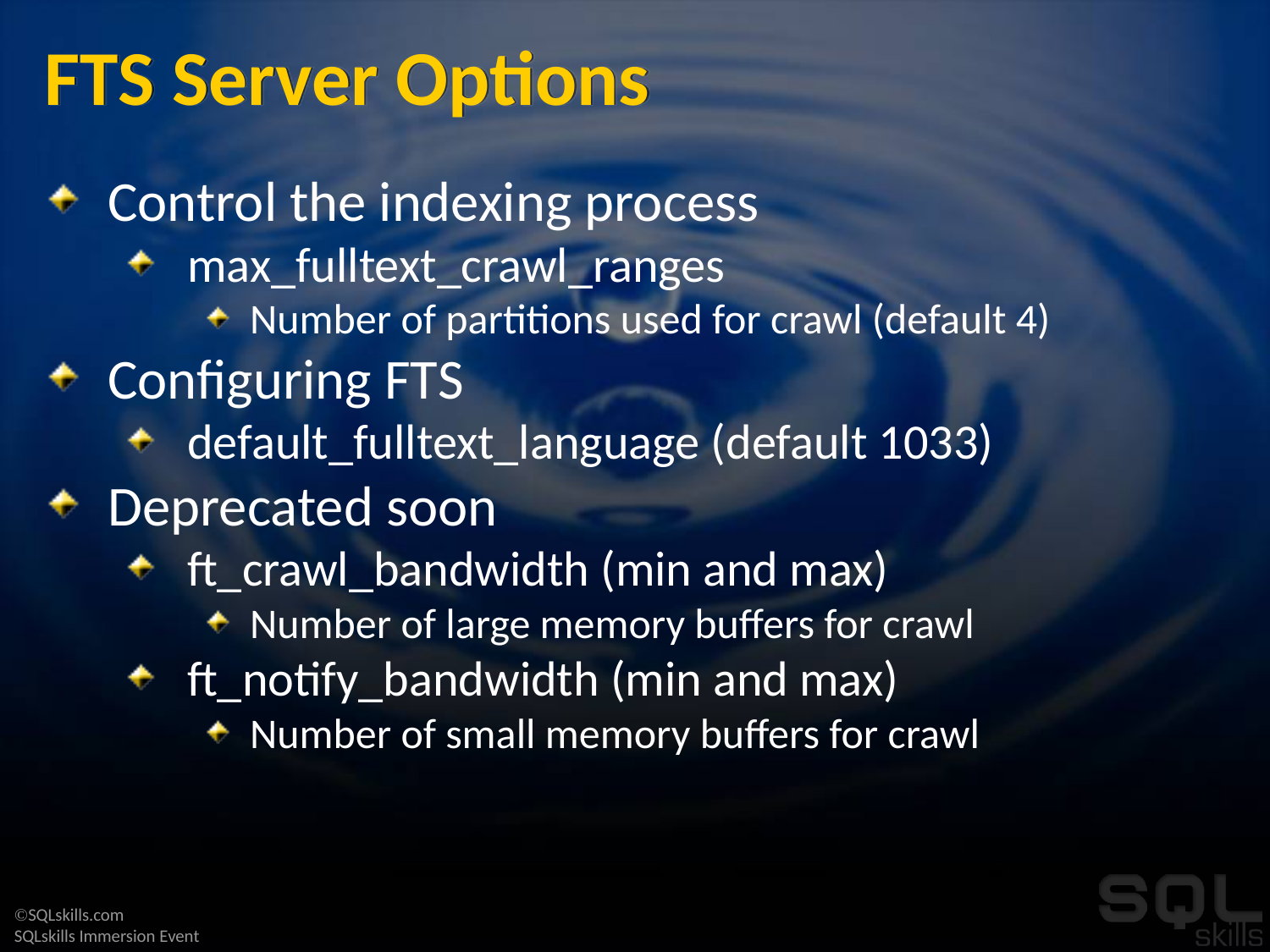

# FTS Server Options
Control the indexing process
max_fulltext_crawl_ranges
Number of partitions used for crawl (default 4)
Configuring FTS
default_fulltext_language (default 1033)
Deprecated soon
ft_crawl_bandwidth (min and max)
Number of large memory buffers for crawl
ft_notify_bandwidth (min and max)
Number of small memory buffers for crawl